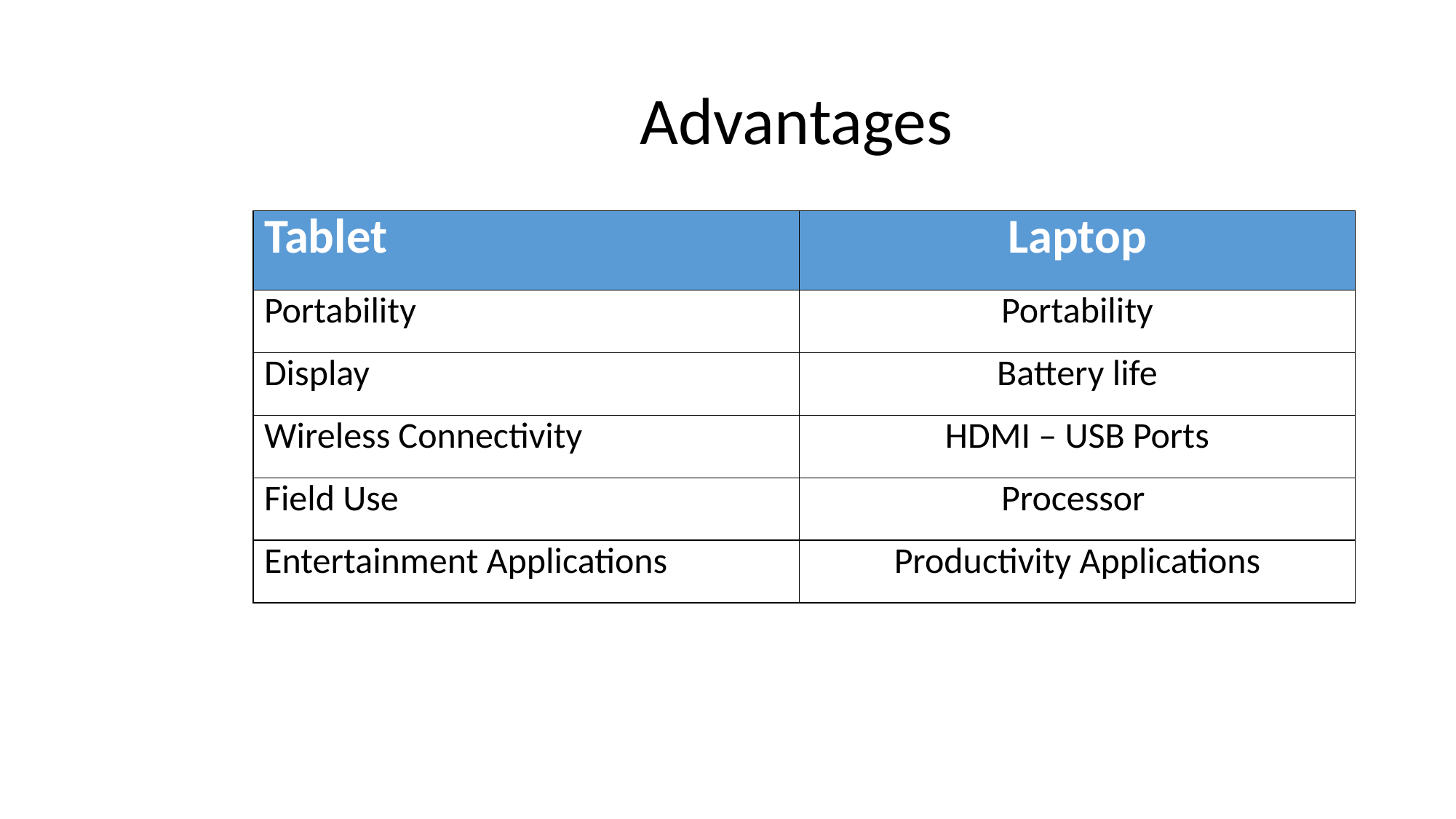

# Advantages
| Tablet | Laptop |
| --- | --- |
| Portability | Portability |
| Display | Battery life |
| Wireless Connectivity | HDMI – USB Ports |
| Field Use | Processor |
| Entertainment Applications | Productivity Applications |